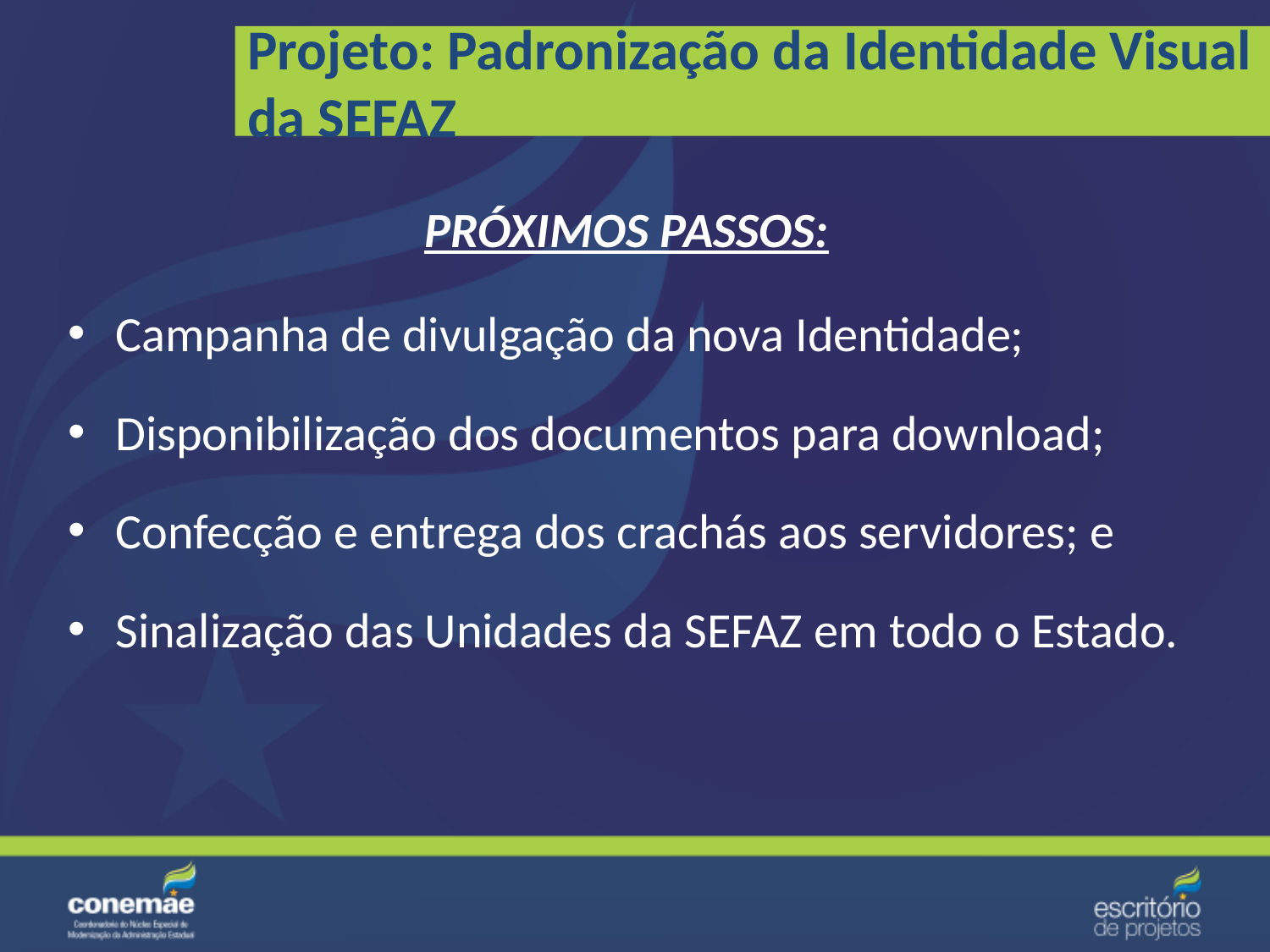

Projeto: Padronização da Identidade Visual da SEFAZ
PRÓXIMOS PASSOS:
Campanha de divulgação da nova Identidade;

Disponibilização dos documentos para download;

Confecção e entrega dos crachás aos servidores; e

Sinalização das Unidades da SEFAZ em todo o Estado.